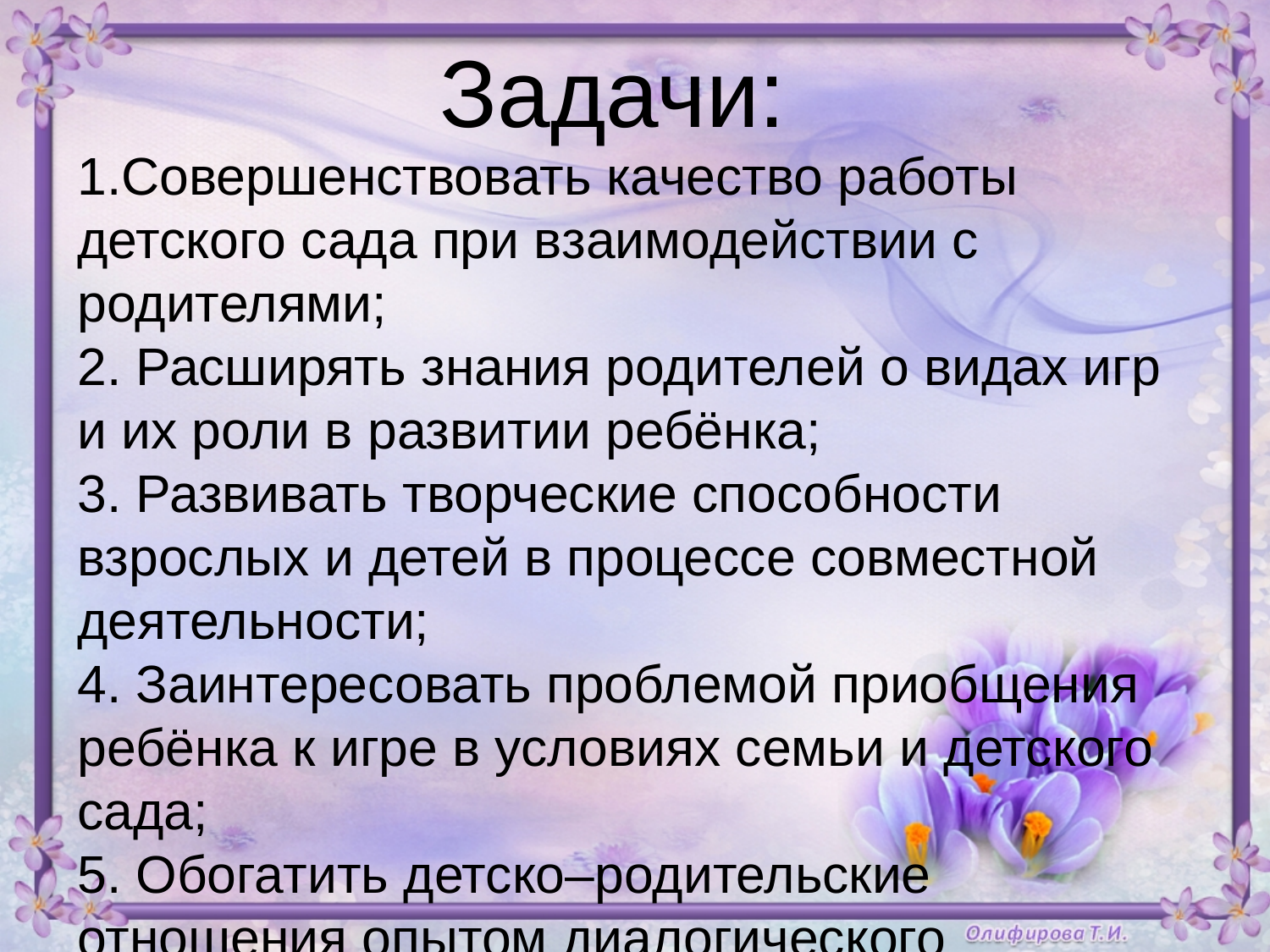

Задачи:
1.Совершенствовать качество работы детского сада при взаимодействии с родителями;
2. Расширять знания родителей о видах игр и их роли в развитии ребёнка;
3. Развивать творческие способности взрослых и детей в процессе совместной деятельности;
4. Заинтересовать проблемой приобщения ребёнка к игре в условиях семьи и детского сада;
5. Обогатить детско–родительские отношения опытом диалогического эмоционально – насыщенного общения.